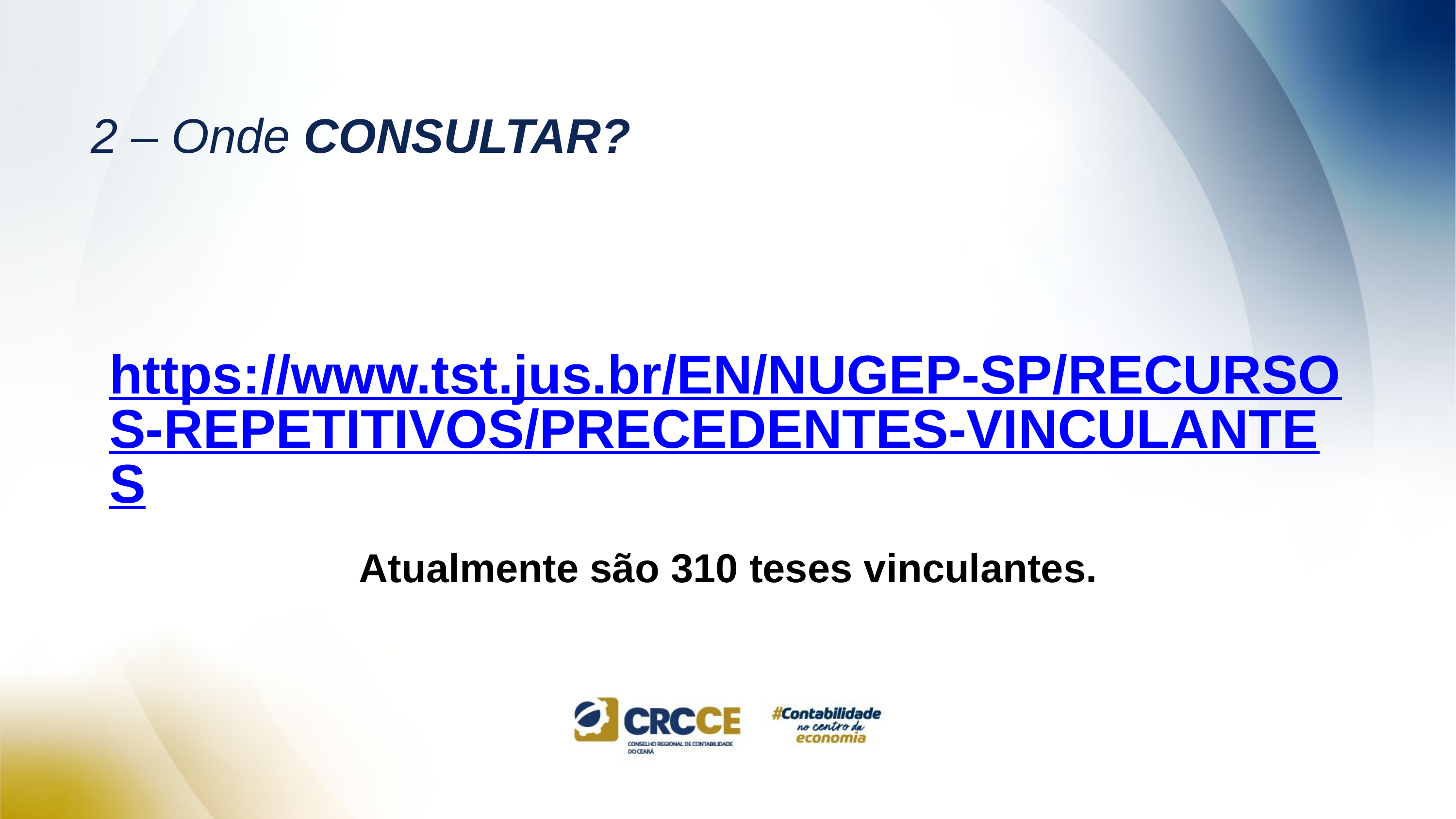

# 2 – Onde CONSULTAR?
https://www.tst.jus.br/EN/NUGEP-SP/RECURSOS-REPETITIVOS/PRECEDENTES-VINCULANTES
Atualmente são 310 teses vinculantes.